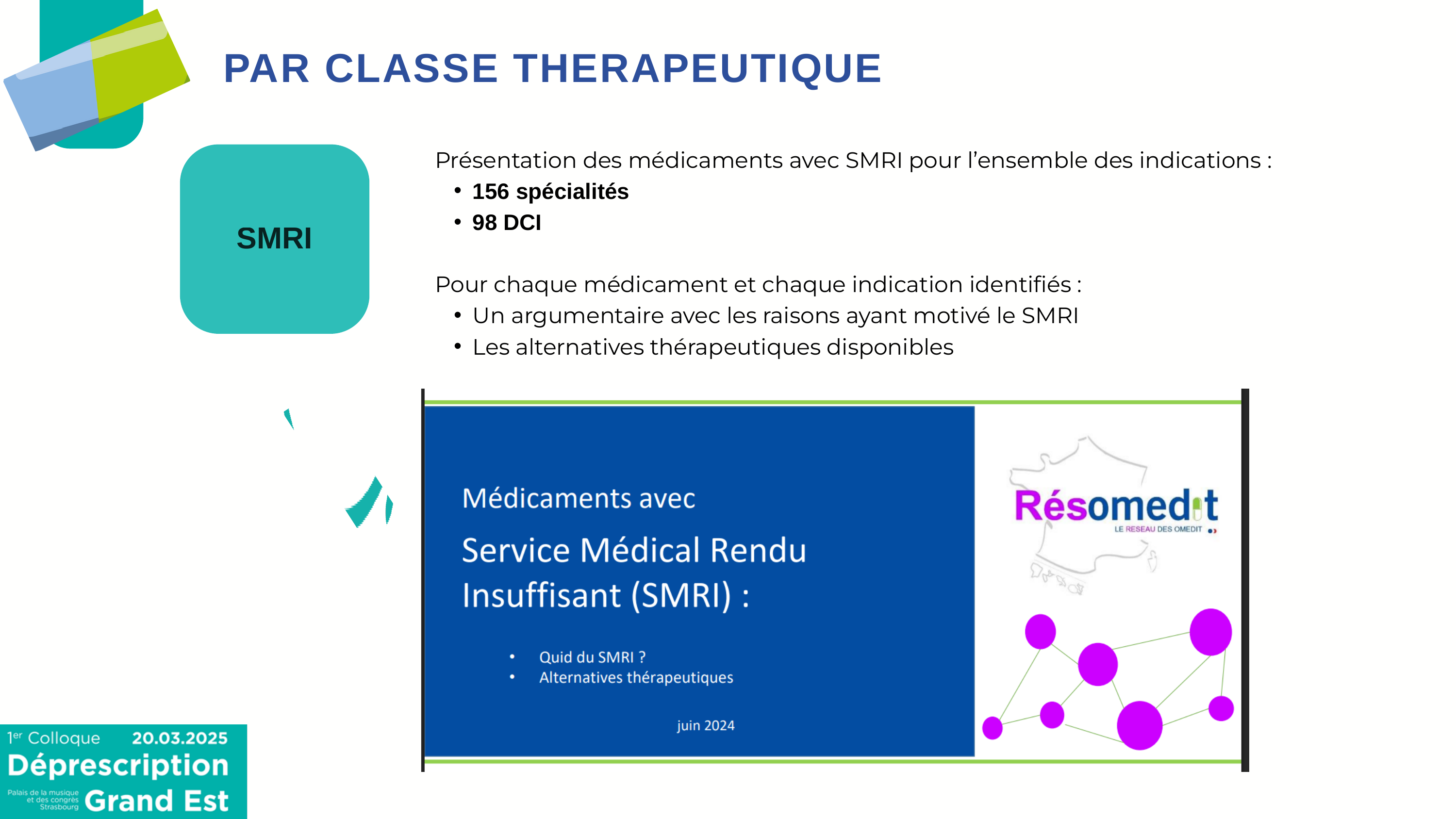

PAR CLASSE THERAPEUTIQUE
Présentation des médicaments avec SMRI pour l’ensemble des indications :
156 spécialités
98 DCI

Pour chaque médicament et chaque indication identifiés :
Un argumentaire avec les raisons ayant motivé le SMRI
Les alternatives thérapeutiques disponibles

SMRI